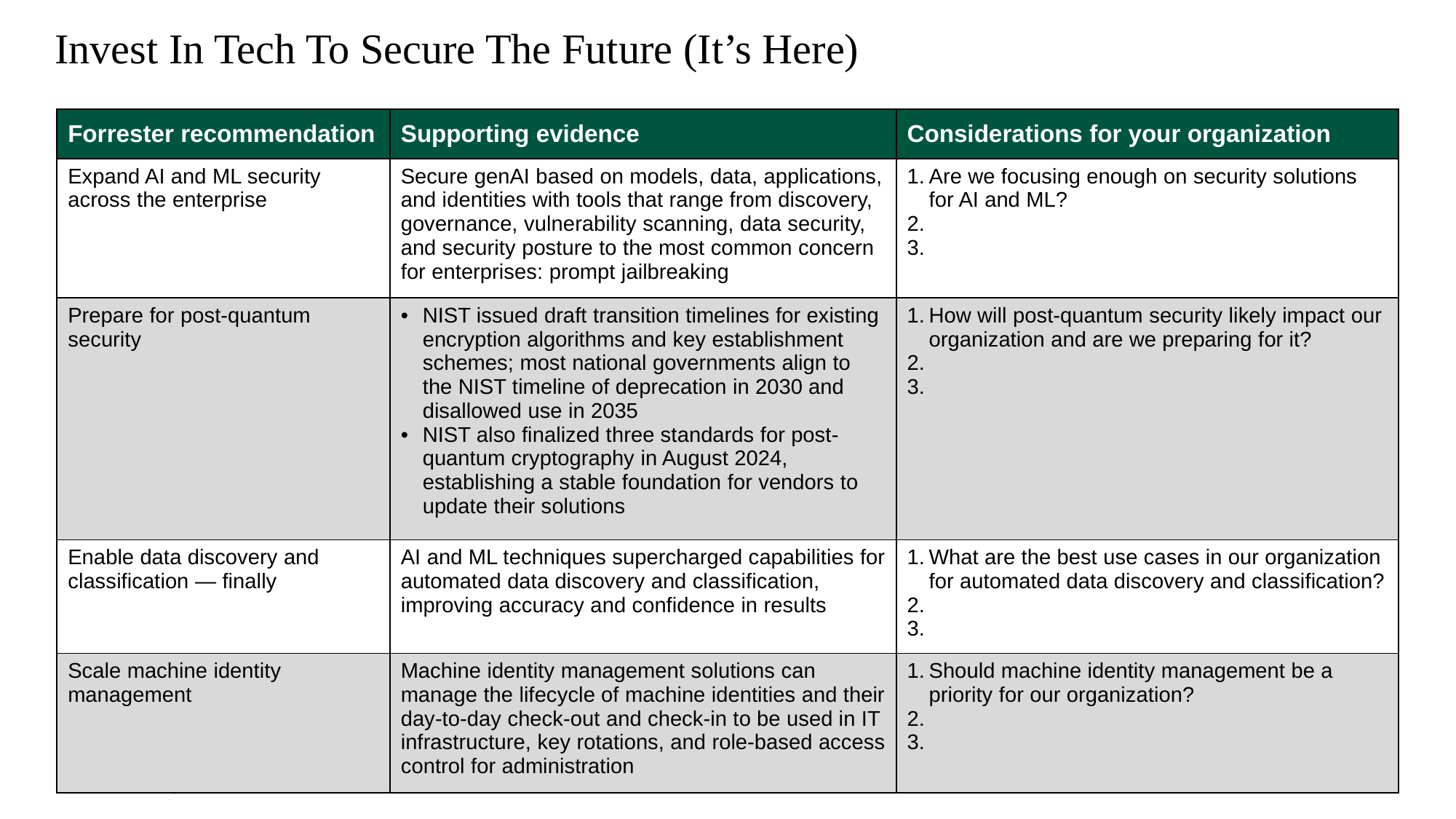

# Invest In Tech To Secure The Future (It’s Here)
| Forrester recommendation | Supporting evidence | Considerations for your organization​ |
| --- | --- | --- |
| Expand AI and ML security across the enterprise | Secure genAI based on models, data, applications, and identities with tools that range from discovery, governance, vulnerability scanning, data security, and security posture to the most common concern for enterprises: prompt jailbreaking | Are we focusing enough on security solutions for AI and ML? |
| Prepare for post-quantum security | NIST issued draft transition timelines for existing encryption algorithms and key establishment schemes; most national governments align to the NIST timeline of deprecation in 2030 and disallowed use in 2035 NIST also finalized three standards for post-quantum cryptography in August 2024, establishing a stable foundation for vendors to update their solutions | How will post-quantum security likely impact our organization and are we preparing for it? |
| Enable data discovery and classification — finally | AI and ML techniques supercharged capabilities for automated data discovery and classification, improving accuracy and confidence in results | What are the best use cases in our organization for automated data discovery and classification? |
| Scale machine identity management | Machine identity management solutions can manage the lifecycle of machine identities and their day-to-day check-out and check-in to be used in IT infrastructure, key rotations, and role-based access control for administration | Should machine identity management be a priority for our organization? |